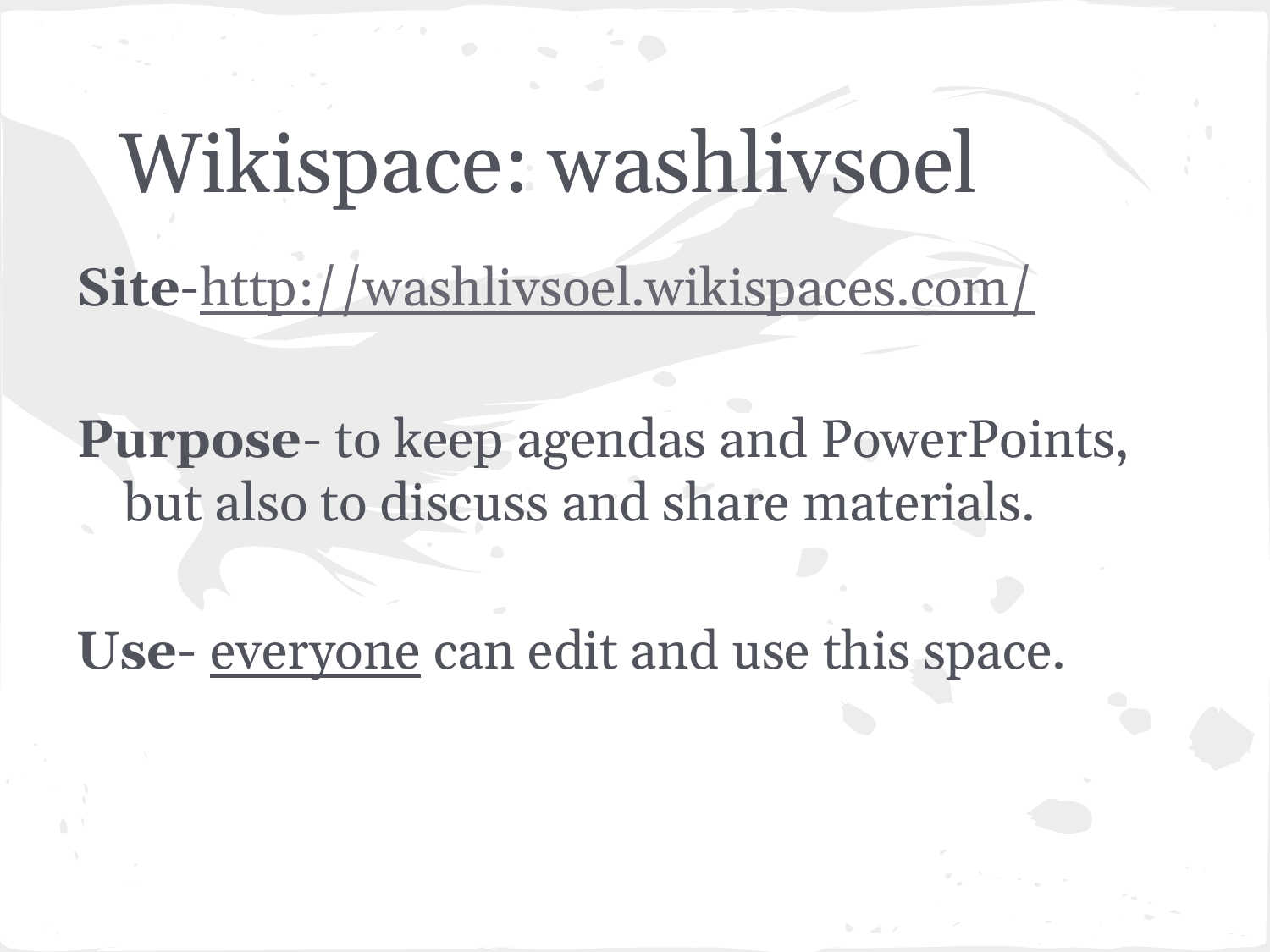

# Wikispace: washlivsoel
Site-http://washlivsoel.wikispaces.com/

Purpose- to keep agendas and PowerPoints, but also to discuss and share materials.

Use- everyone can edit and use this space.